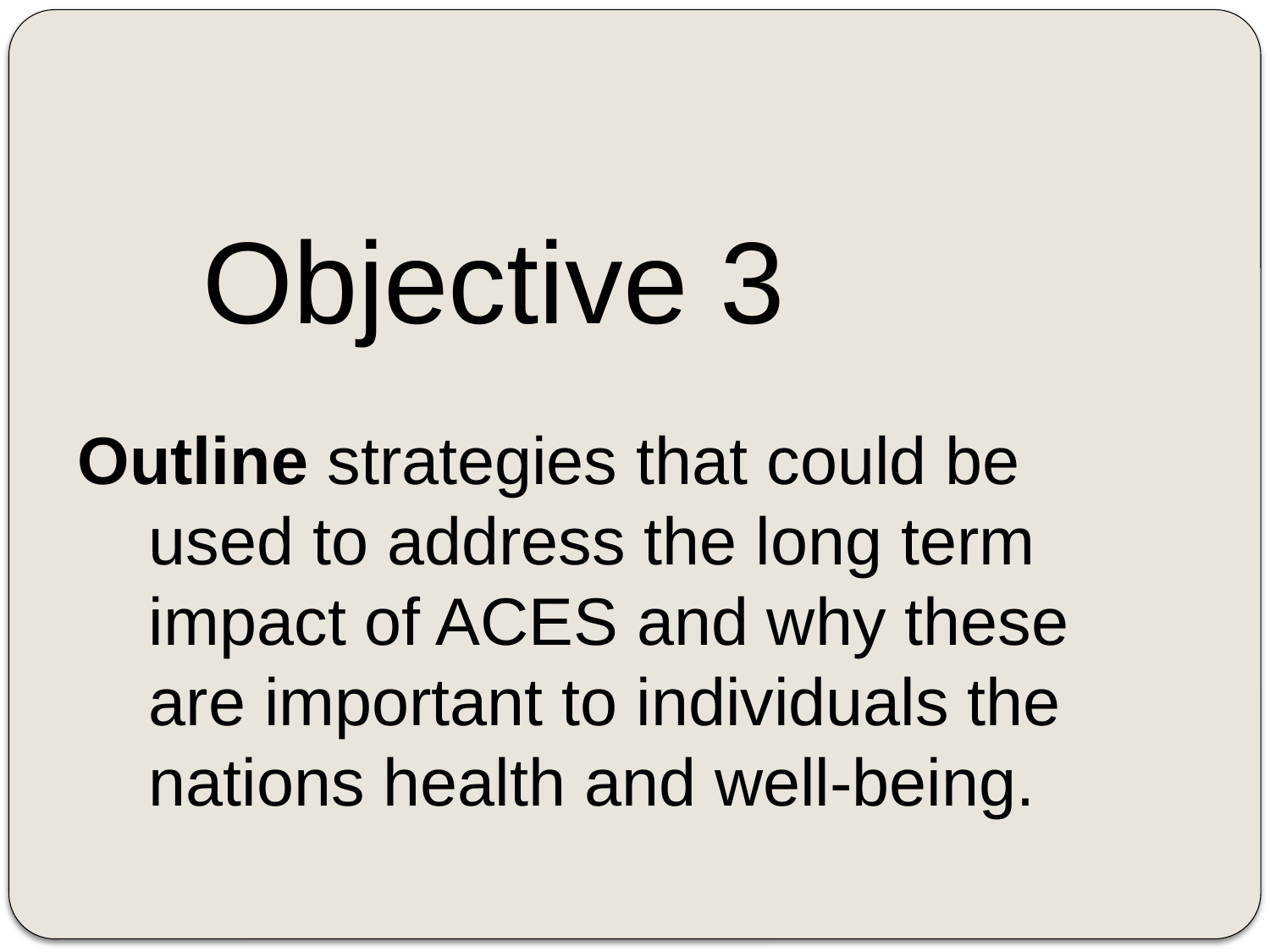

Objective 3

Outline strategies that could be used to address the long term impact of ACES and why these are important to individuals the nations health and well-being.